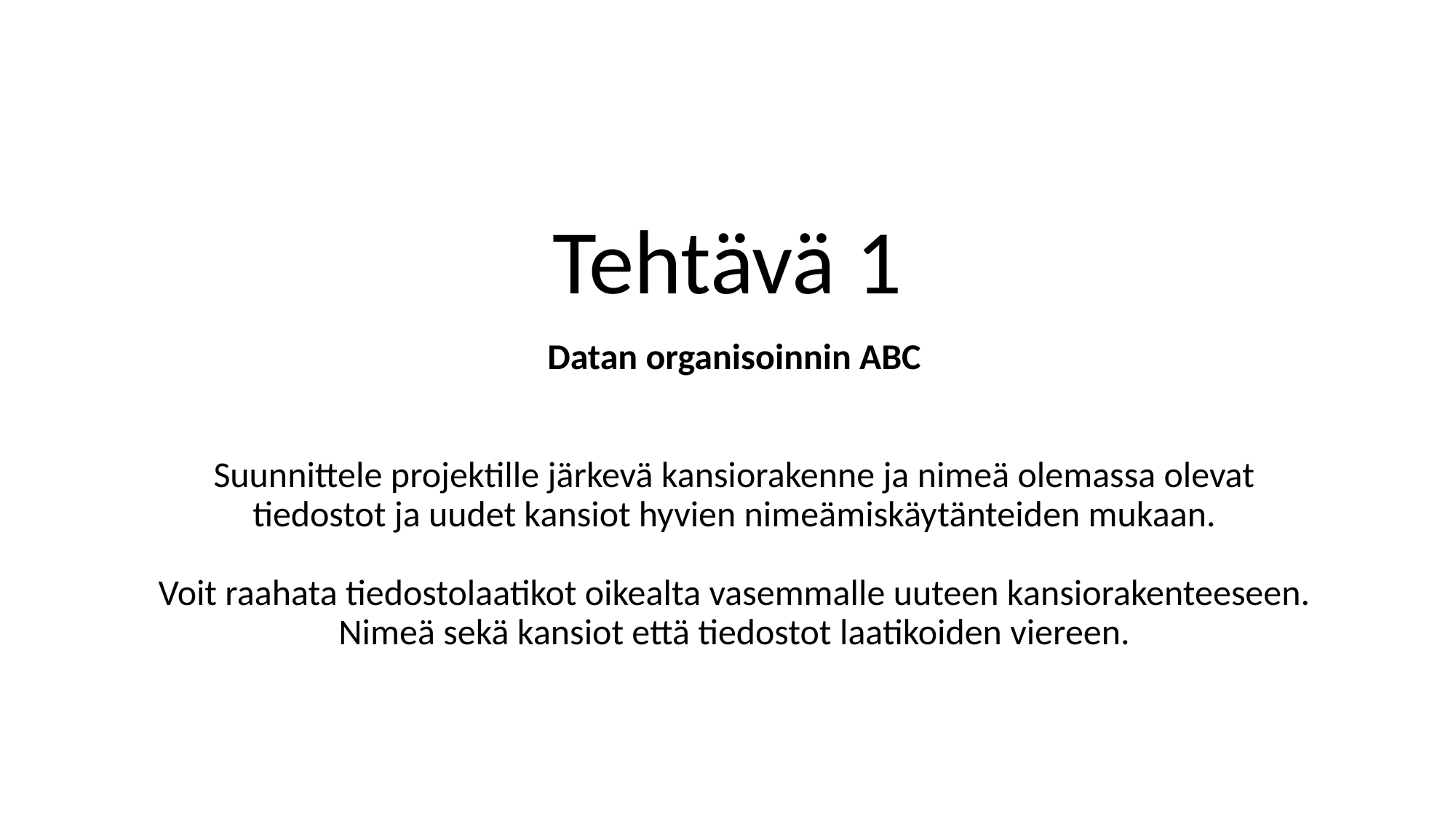

# Tehtävä 1
Datan organisoinnin ABC

Suunnittele projektille järkevä kansiorakenne ja nimeä olemassa olevat tiedostot ja uudet kansiot hyvien nimeämiskäytänteiden mukaan.

Voit raahata tiedostolaatikot oikealta vasemmalle uuteen kansiorakenteeseen. Nimeä sekä kansiot että tiedostot laatikoiden viereen.